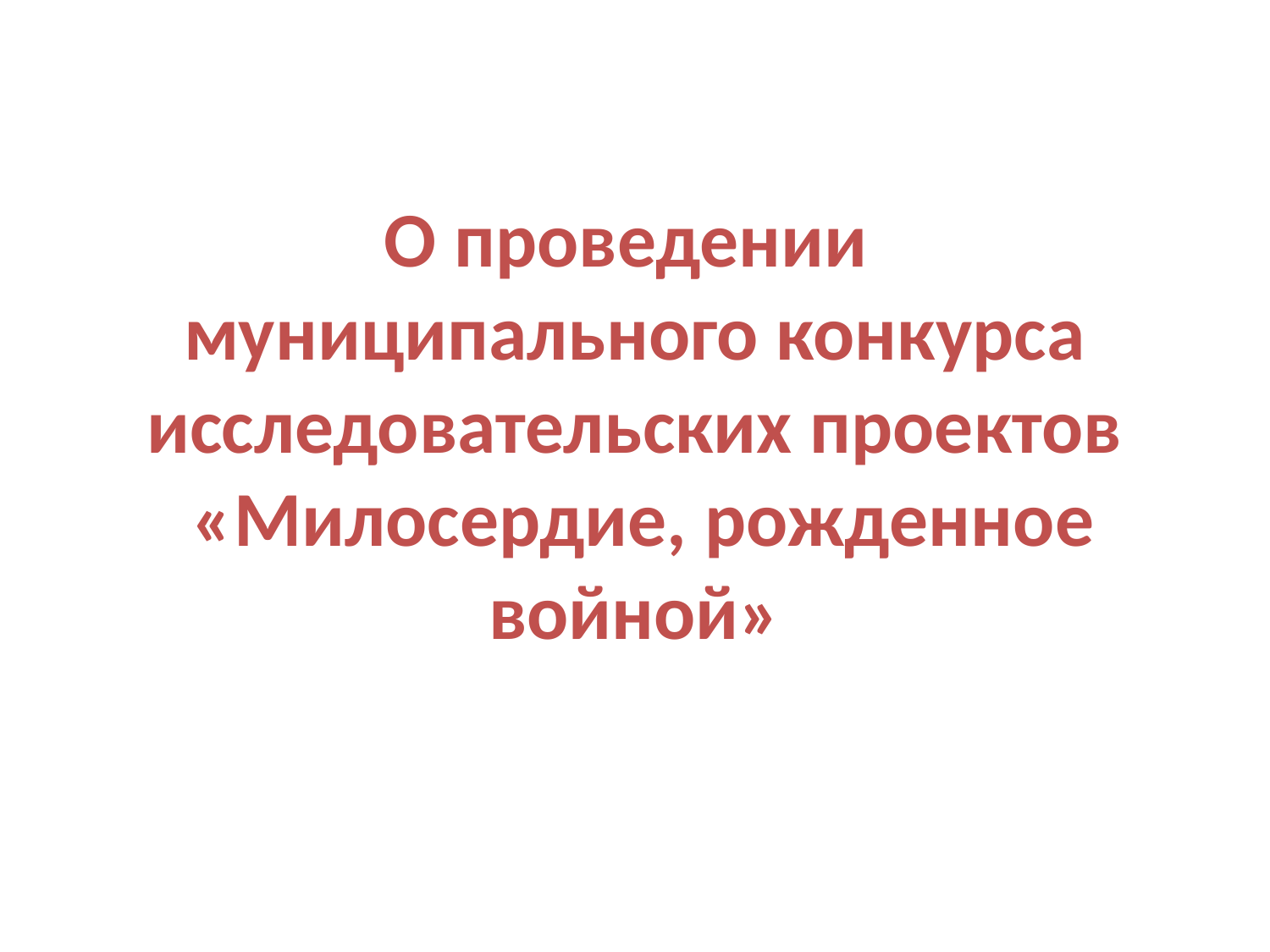

# О проведении муниципального конкурса исследовательских проектов «Милосердие, рожденное войной»